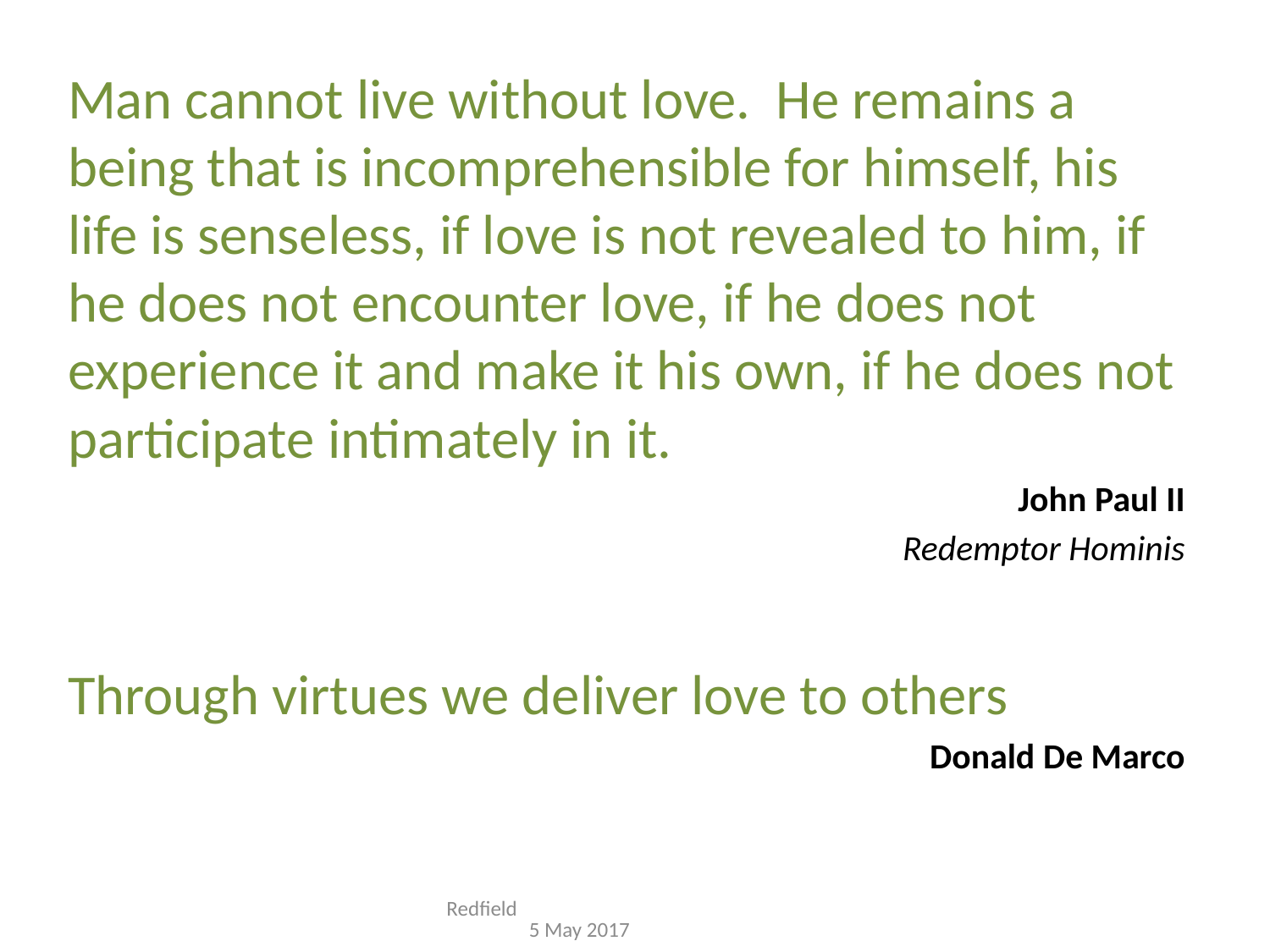

Man cannot live without love.  He remains a being that is incomprehensible for himself, his life is senseless, if love is not revealed to him, if he does not encounter love, if he does not experience it and make it his own, if he does not participate intimately in it.
John Paul II
Redemptor Hominis

Through virtues we deliver love to others
Donald De Marco

Redfield                                                                               5 May 2017